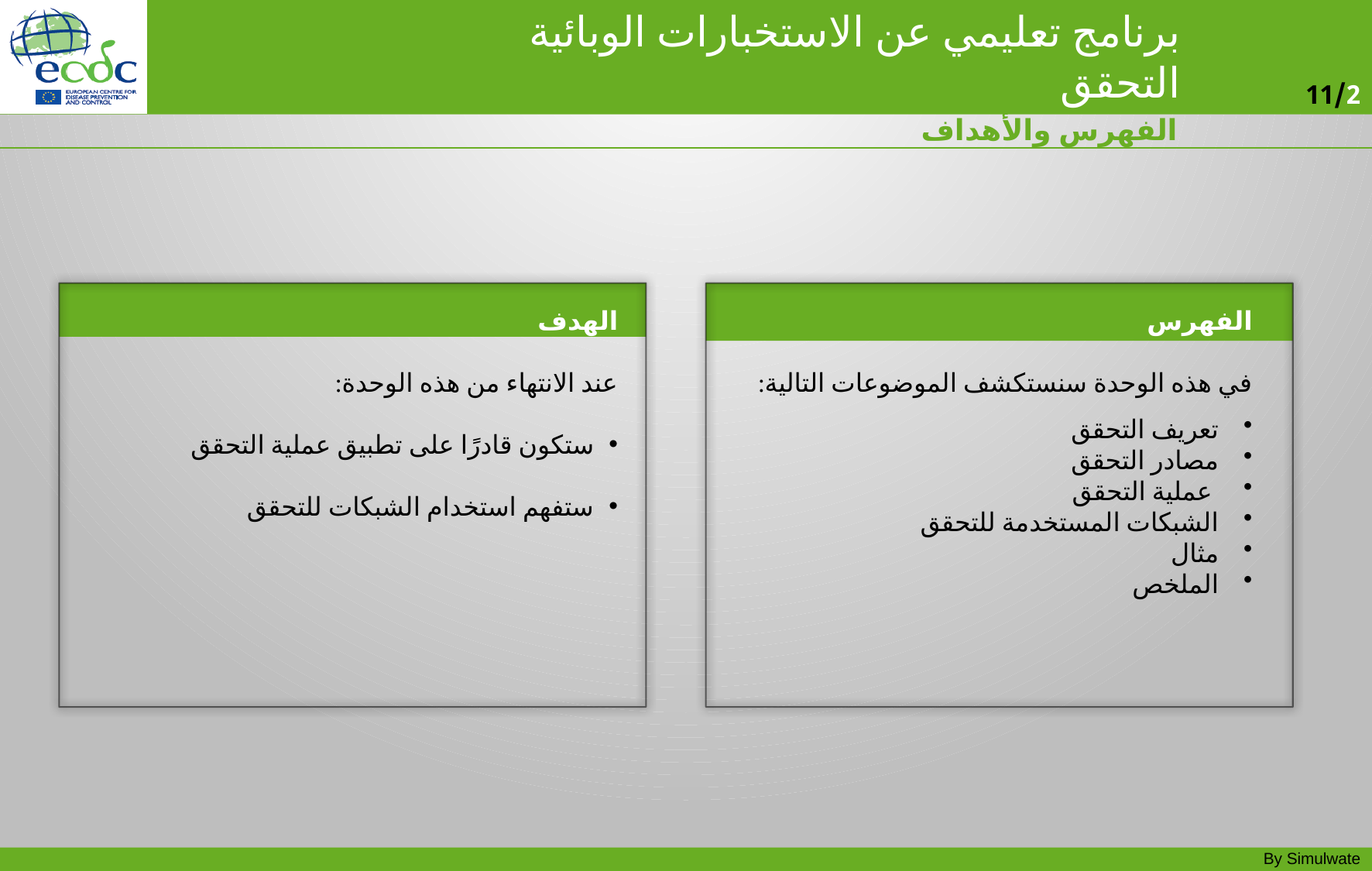

الفهرس والأهداف

الفهرس

في هذه الوحدة سنستكشف الموضوعات التالية:

 تعريف التحقق
 مصادر التحقق
  عملية التحقق
 الشبكات المستخدمة للتحقق
 مثال
 الملخص
الهدف

عند الانتهاء من هذه الوحدة:

ستكون قادرًا على تطبيق عملية التحقق

ستفهم استخدام الشبكات للتحقق